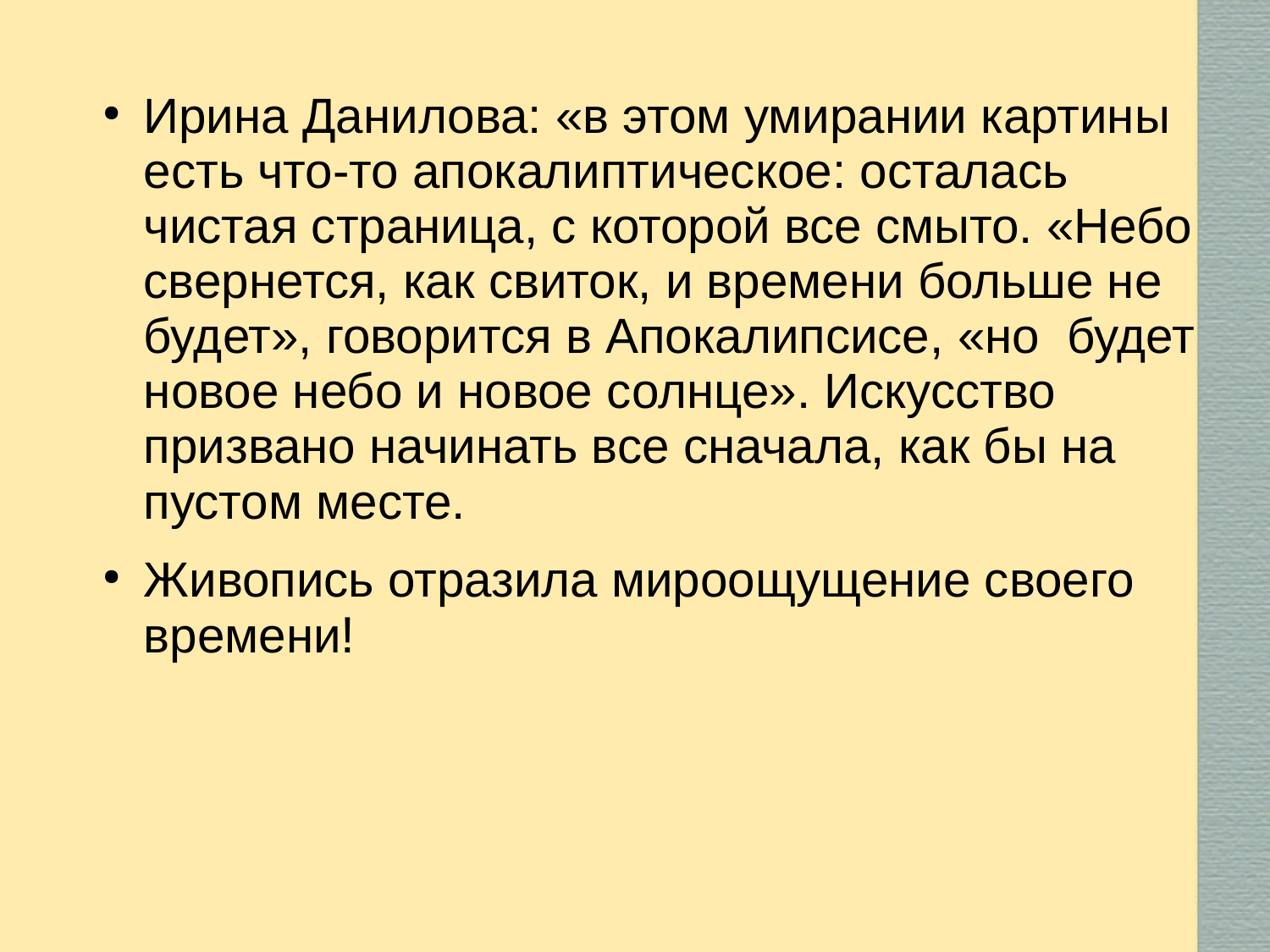

Ирина Данилова: «в этом умирании картины есть что-то апокалиптическое: осталась чистая страница, с которой все смыто. «Небо свернется, как свиток, и времени больше не будет», говорится в Апокалипсисе, «но  будет новое небо и новое солнце». Искусство призвано начинать все сначала, как бы на пустом месте.
Живопись отразила мироощущение своего времени!